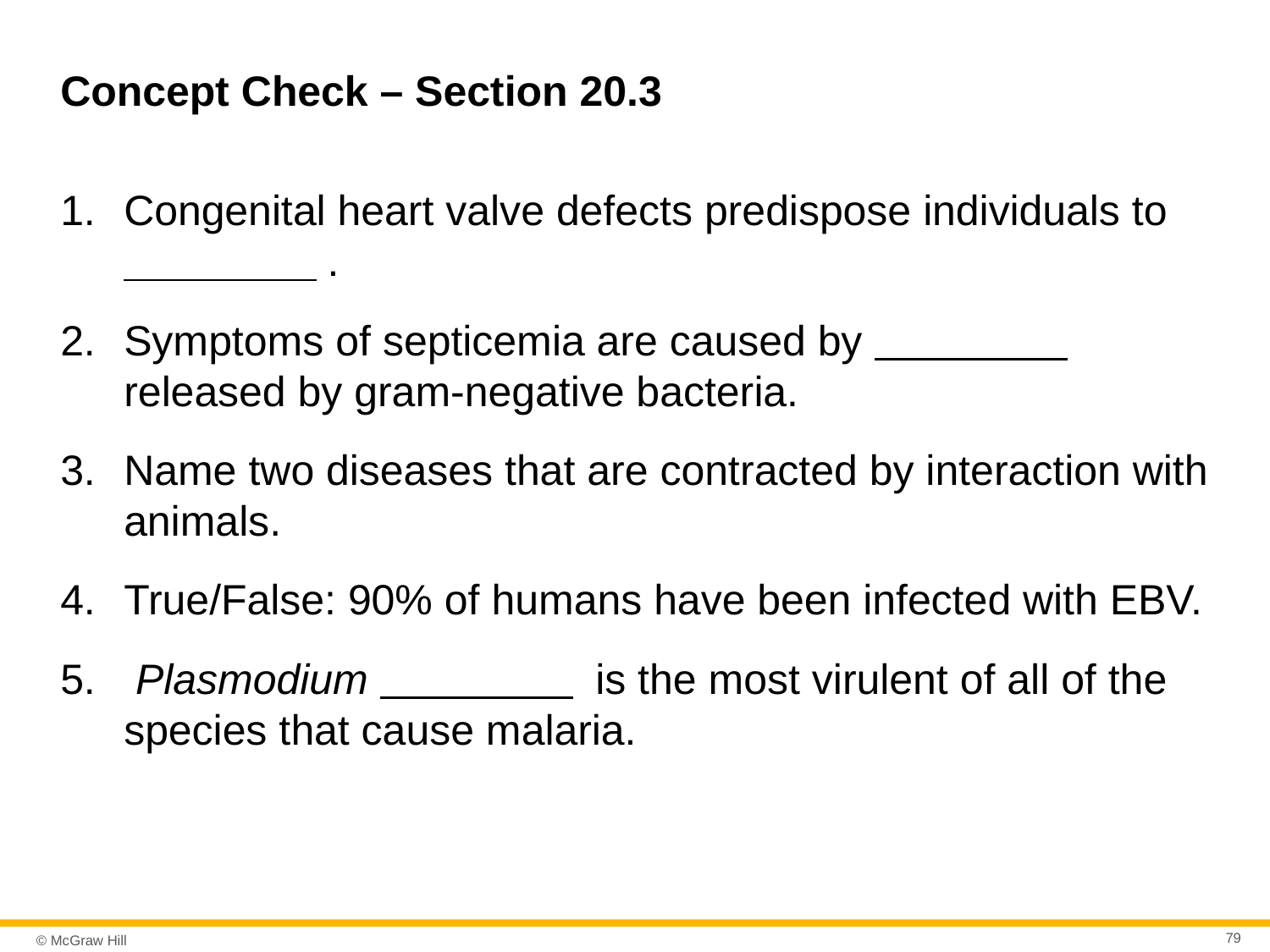

# Concept Check – Section 20.3
Congenital heart valve defects predispose individuals to  Blank  .
Symptoms of septicemia are caused by Blank   released by gram-negative bacteria.
Name two diseases that are contracted by interaction with animals.
True/False: 90% of humans have been infected with EBV.
 Plasmodium Blank   is the most virulent of all of the species that cause malaria.